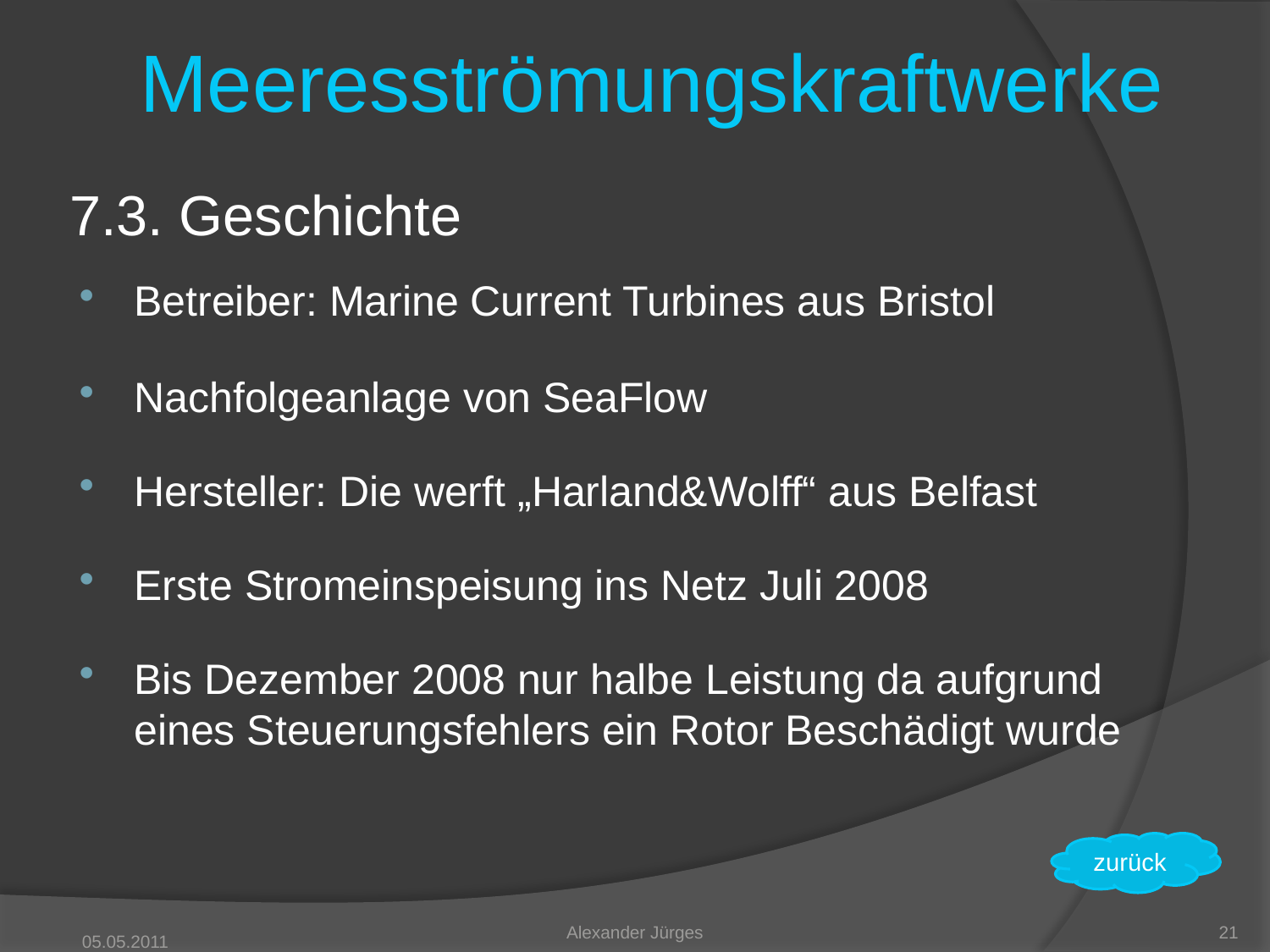

Meeresströmungskraftwerke
7.3. Geschichte
Betreiber: Marine Current Turbines aus Bristol

Nachfolgeanlage von SeaFlow

Hersteller: Die werft „Harland&Wolff“ aus Belfast

Erste Stromeinspeisung ins Netz Juli 2008

Bis Dezember 2008 nur halbe Leistung da aufgrund eines Steuerungsfehlers ein Rotor Beschädigt wurde

zurück
Alexander Jürges
21
05.05.2011